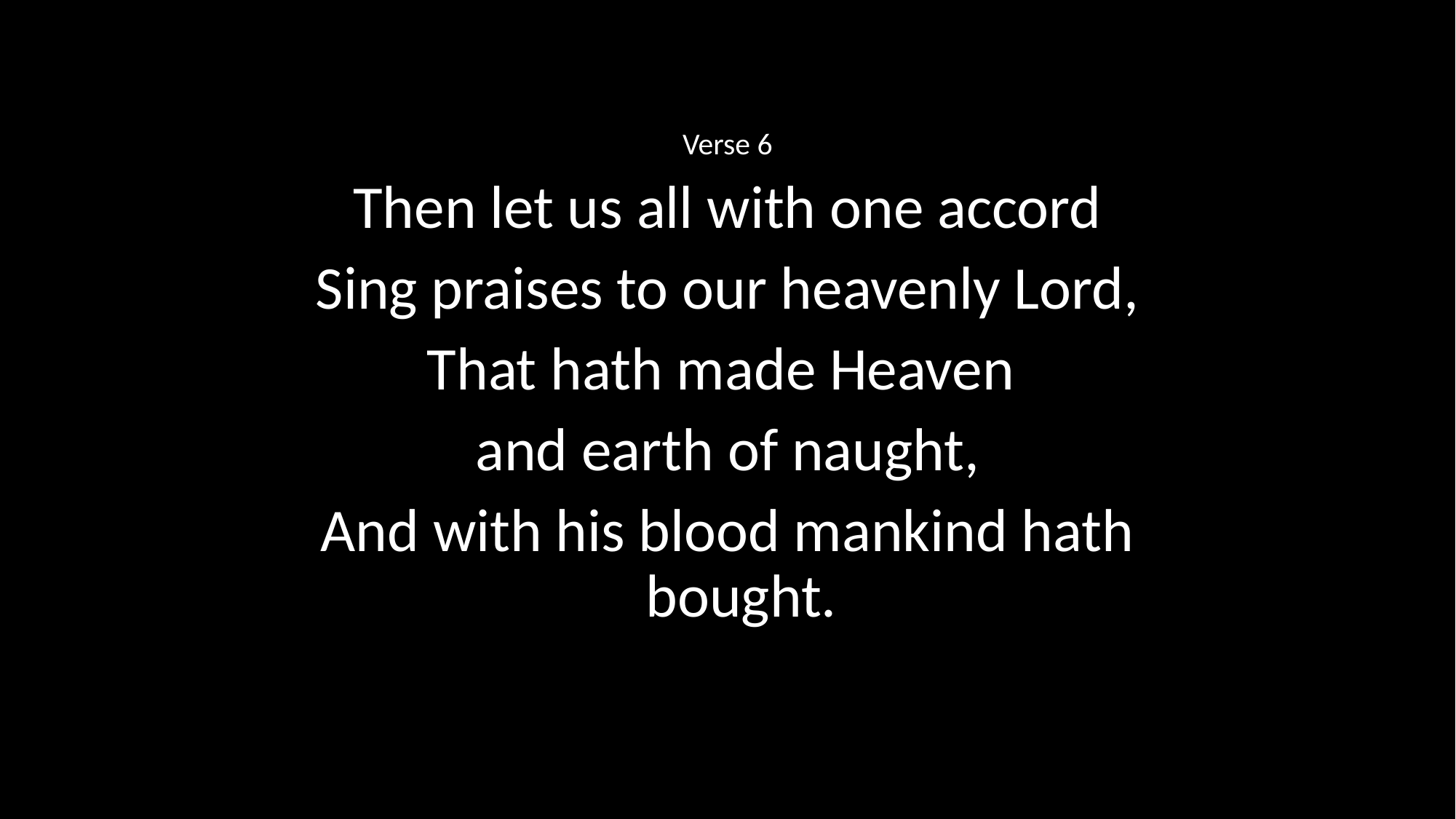

#
Verse 6
Then let us all with one accord
Sing praises to our heavenly Lord,
That hath made Heaven
and earth of naught,
And with his blood mankind hath bought.